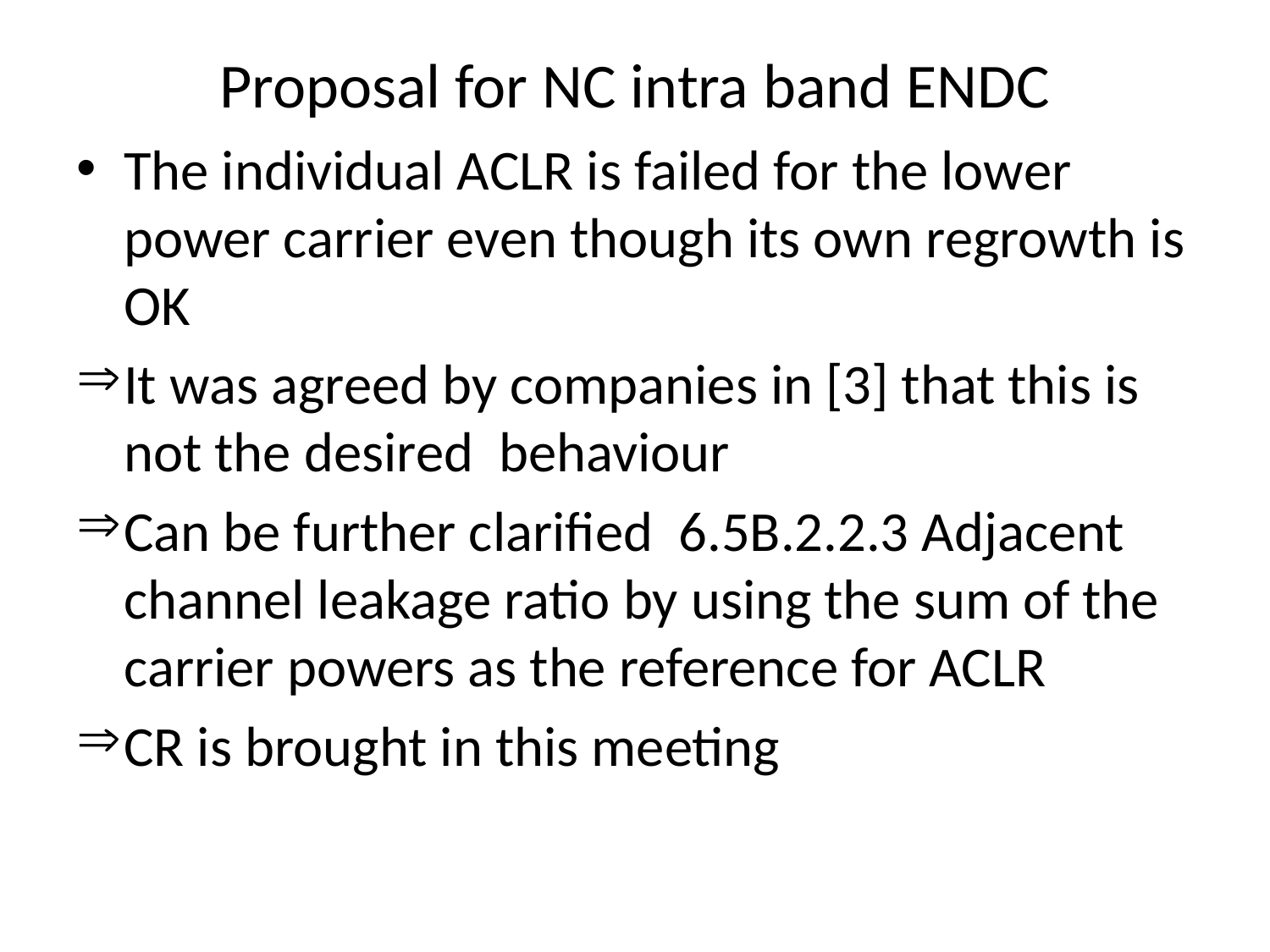

# Proposal for NC intra band ENDC
The individual ACLR is failed for the lower power carrier even though its own regrowth is OK
It was agreed by companies in [3] that this is not the desired  behaviour
Can be further clarified  6.5B.2.2.3 Adjacent channel leakage ratio by using the sum of the carrier powers as the reference for ACLR
CR is brought in this meeting